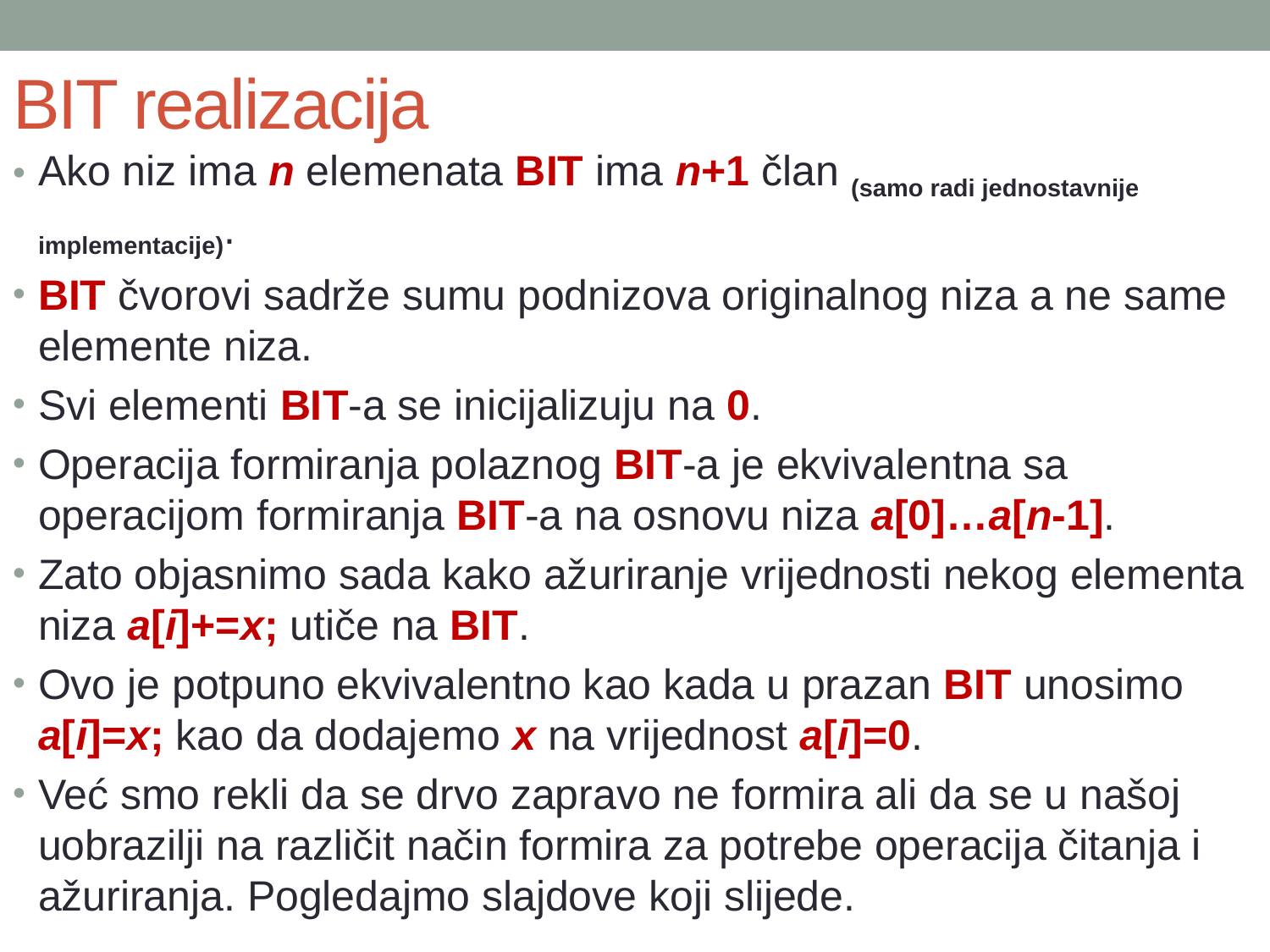

# BIT realizacija
Ako niz ima n elemenata BIT ima n+1 član (samo radi jednostavnije implementacije).
BIT čvorovi sadrže sumu podnizova originalnog niza a ne same elemente niza.
Svi elementi BIT-a se inicijalizuju na 0.
Operacija formiranja polaznog BIT-a je ekvivalentna sa operacijom formiranja BIT-a na osnovu niza a[0]…a[n-1].
Zato objasnimo sada kako ažuriranje vrijednosti nekog elementa niza a[i]+=x; utiče na BIT.
Ovo je potpuno ekvivalentno kao kada u prazan BIT unosimo a[i]=x; kao da dodajemo x na vrijednost a[i]=0.
Već smo rekli da se drvo zapravo ne formira ali da se u našoj uobrazilji na različit način formira za potrebe operacija čitanja i ažuriranja. Pogledajmo slajdove koji slijede.